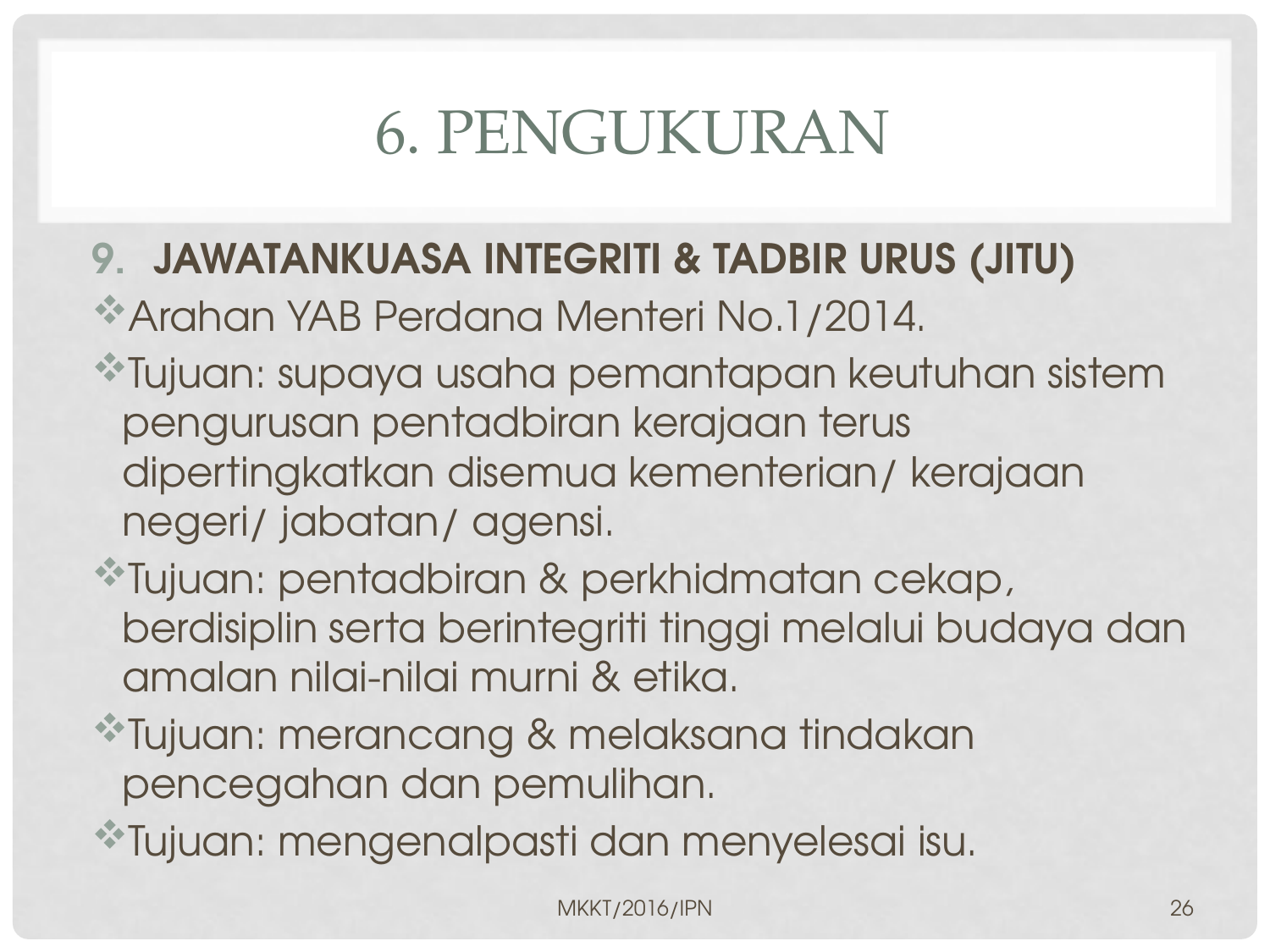

# 6. PENGUKURAN
JAWATANKUASA INTEGRITI & TADBIR URUS (JITU)
Arahan YAB Perdana Menteri No.1/2014.
Tujuan: supaya usaha pemantapan keutuhan sistem pengurusan pentadbiran kerajaan terus dipertingkatkan disemua kementerian/ kerajaan negeri/ jabatan/ agensi.
Tujuan: pentadbiran & perkhidmatan cekap, berdisiplin serta berintegriti tinggi melalui budaya dan amalan nilai-nilai murni & etika.
Tujuan: merancang & melaksana tindakan pencegahan dan pemulihan.
Tujuan: mengenalpasti dan menyelesai isu.
MKKT/2016/IPN
26